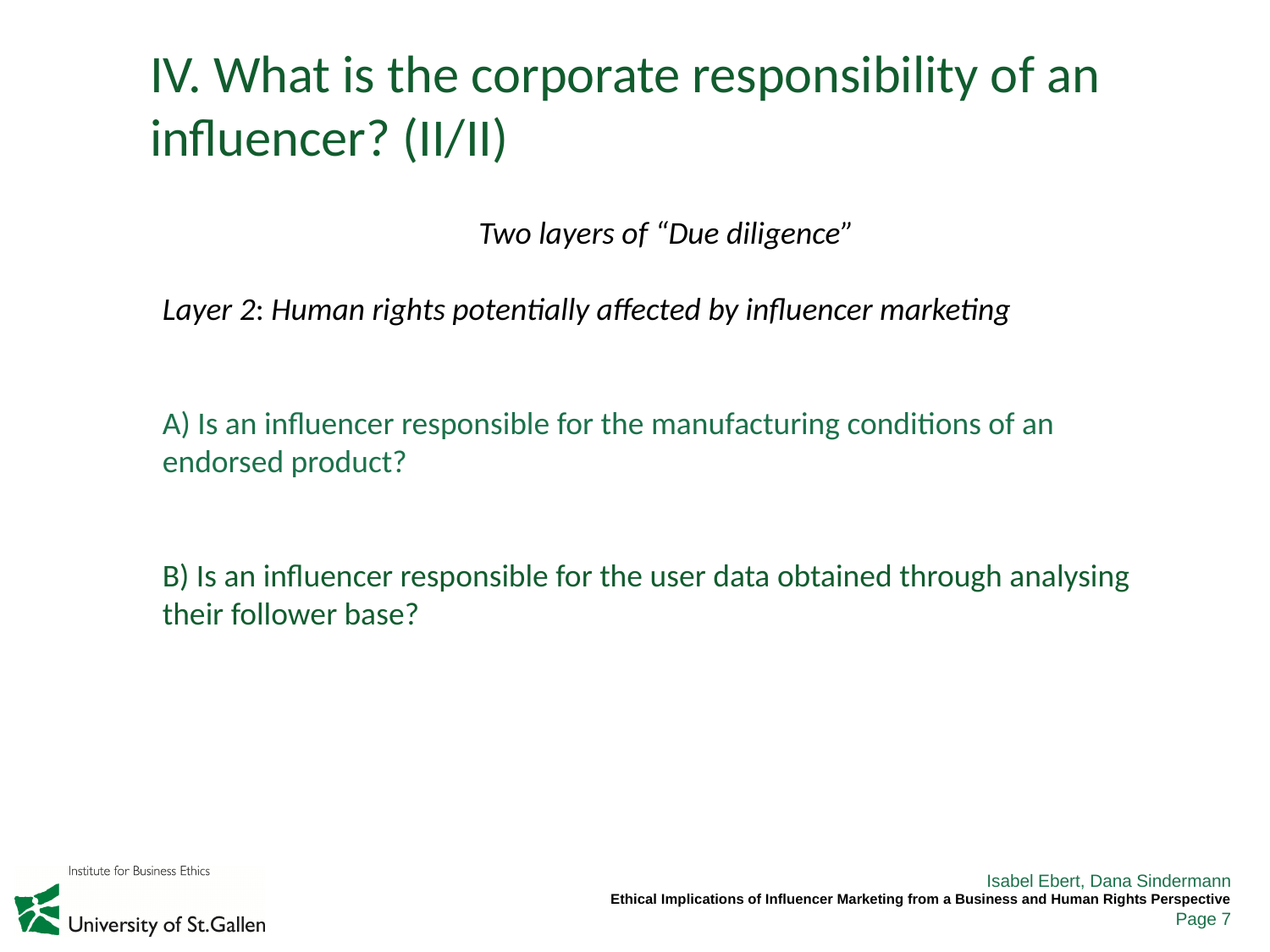

# IV. What is the corporate responsibility of an influencer? (II/II)
Two layers of “Due diligence”

Layer 2: Human rights potentially affected by influencer marketing

A) Is an influencer responsible for the manufacturing conditions of an endorsed product?

B) Is an influencer responsible for the user data obtained through analysing their follower base?